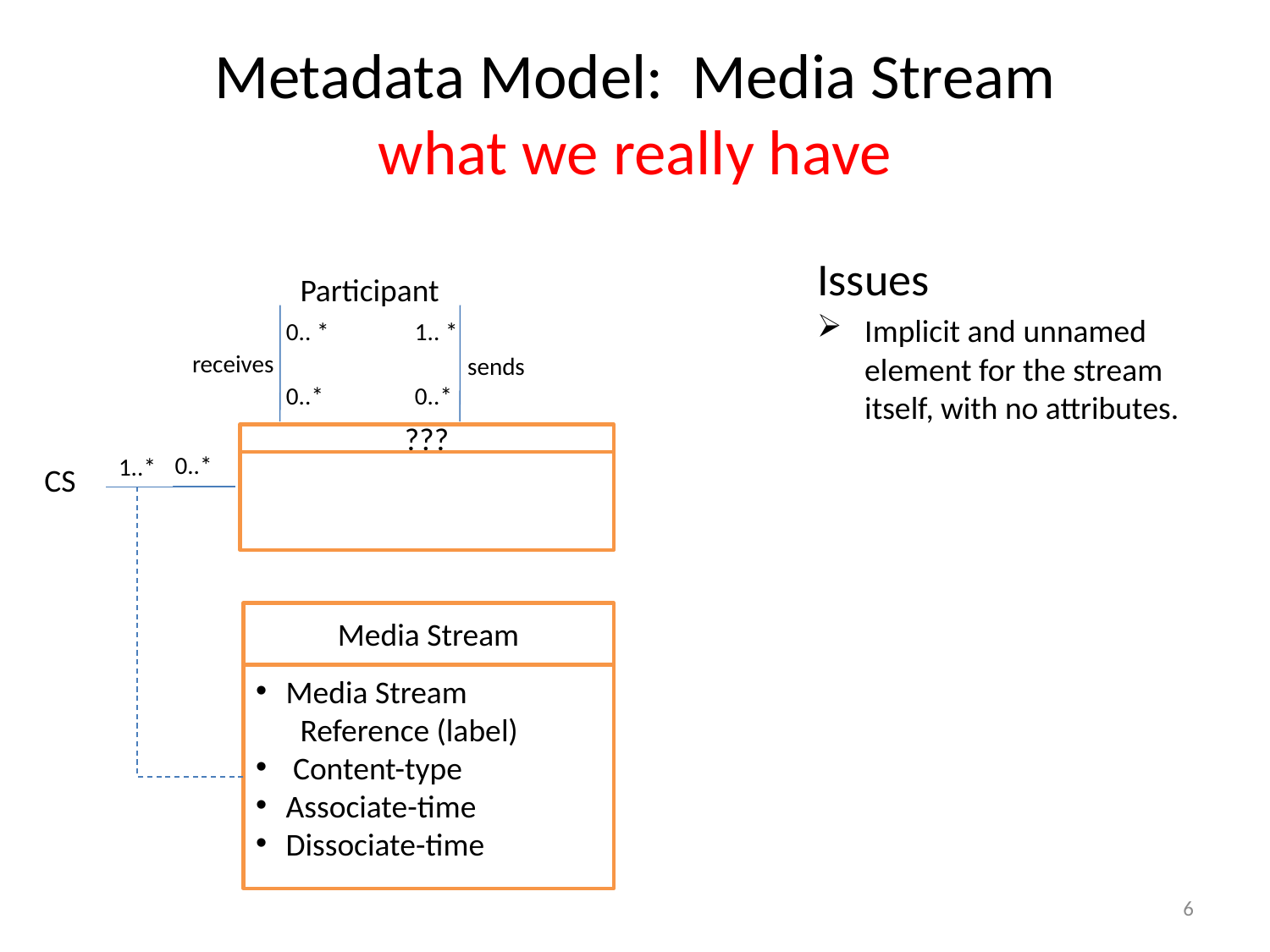

# Metadata Model:  Media Stream what we really have
Issues
Implicit and unnamed element for the stream itself, with no attributes.

Participant
0.. *
1.. *
receives
sends
0..*
0..*
???

CS
0..*
1..*
Media Stream
Media Stream
  Reference (label)
 Content-type
Associate-time
Dissociate-time
6